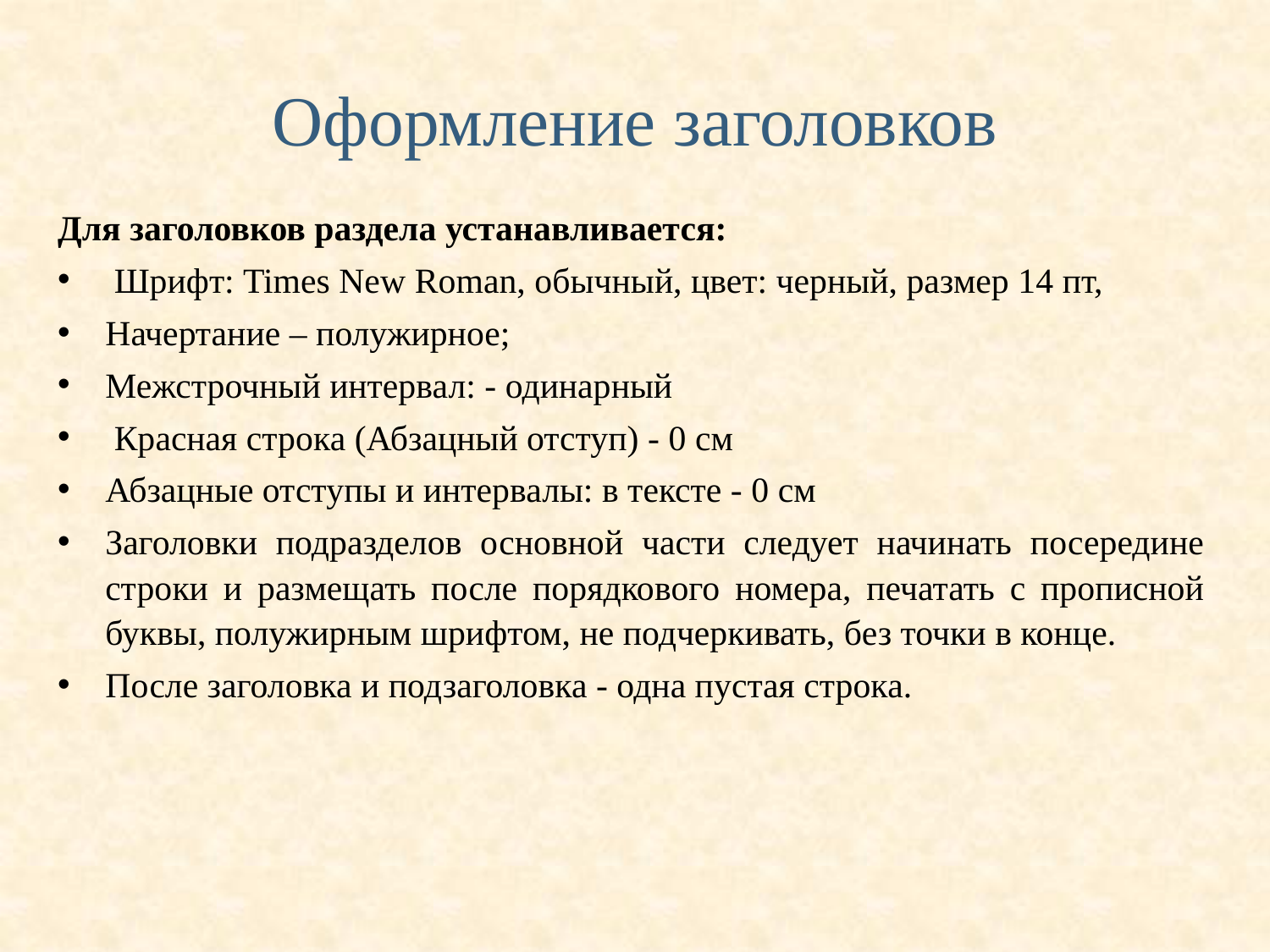

# Оформление заголовков
Для заголовков раздела устанавливается:
 Шрифт: Times New Roman, обычный, цвет: черный, размер 14 пт,
Начертание – полужирное;
Межстрочный интервал: - одинарный
 Красная строка (Абзацный отступ) - 0 см
Абзацные отступы и интервалы: в тексте - 0 см
Заголовки подразделов основной части следует начинать посередине строки и размещать после порядкового номера, печатать с прописной буквы, полужирным шрифтом, не подчеркивать, без точки в конце.
После заголовка и подзаголовка - одна пустая строка.